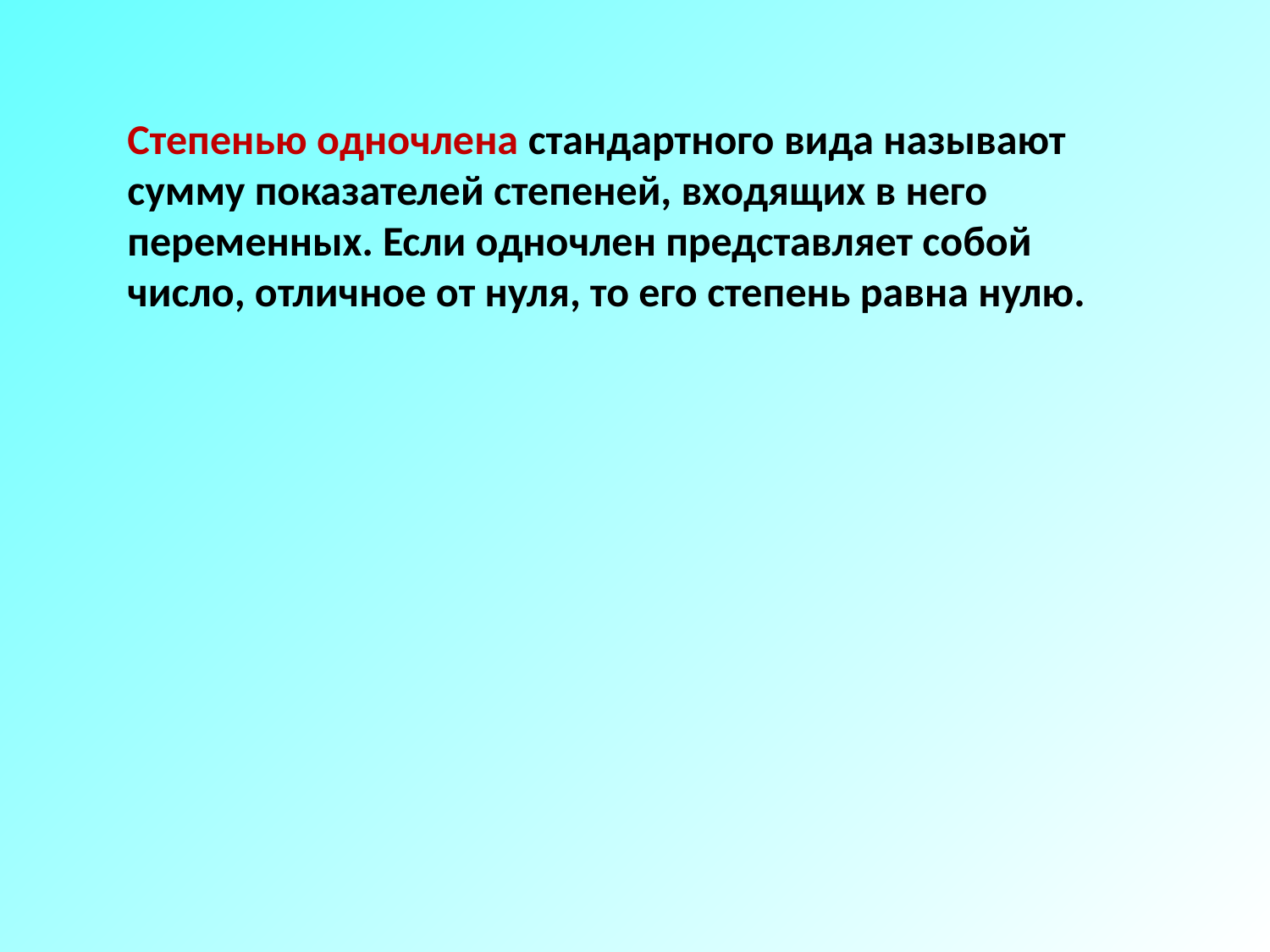

Степенью одночлена стандартного вида называют сумму показателей степеней, входящих в него переменных. Если одночлен представляет собой число, отличное от нуля, то его степень равна нулю.